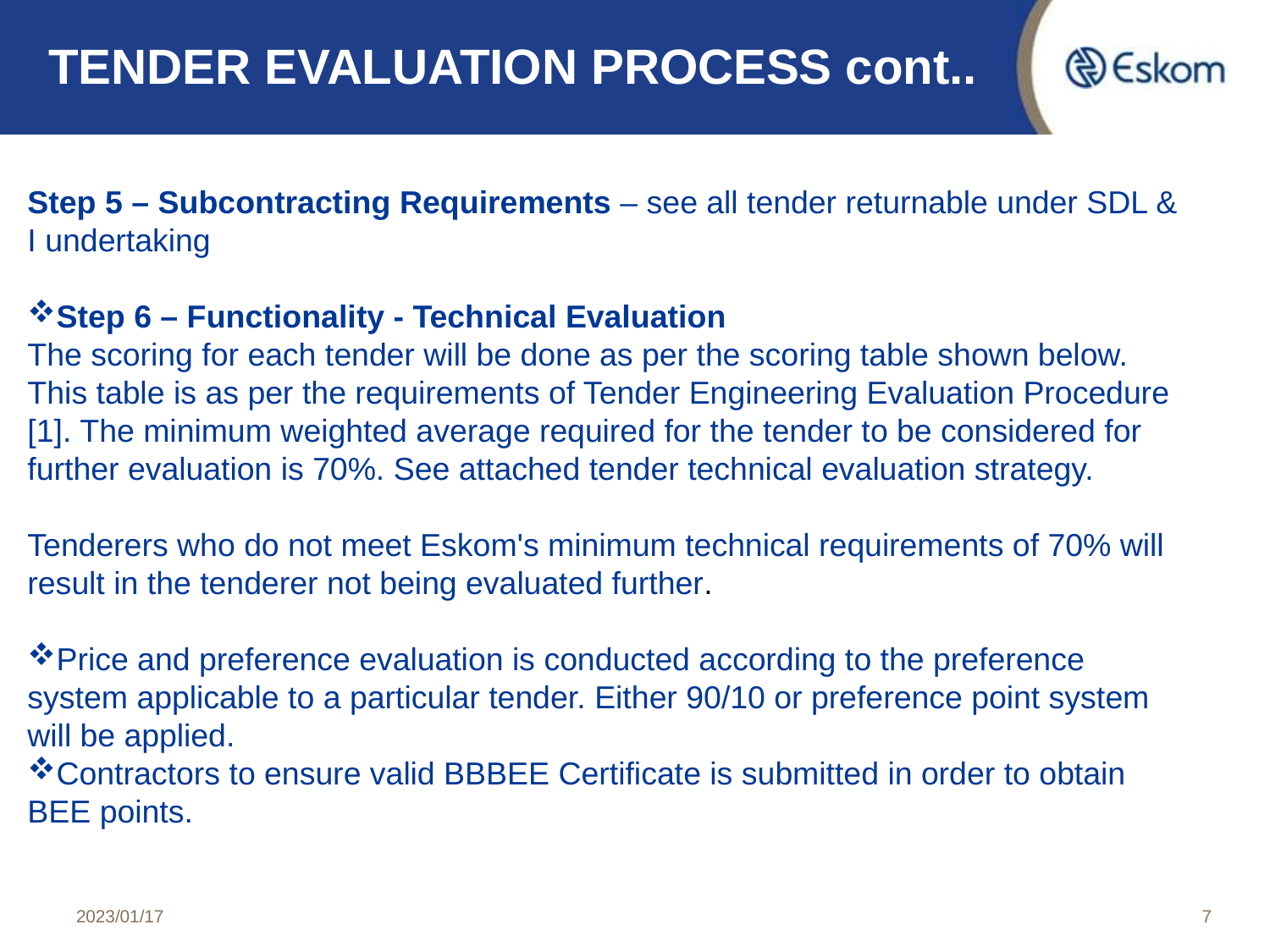

# TENDER EVALUATION PROCESS cont..

Step 5 – Subcontracting Requirements – see all tender returnable under SDL & I undertaking

Step 6 – Functionality - Technical Evaluation
The scoring for each tender will be done as per the scoring table shown below. This table is as per the requirements of Tender Engineering Evaluation Procedure [1]. The minimum weighted average required for the tender to be considered for further evaluation is 70%. See attached tender technical evaluation strategy.

Tenderers who do not meet Eskom's minimum technical requirements of 70% will result in the tenderer not being evaluated further.

Price and preference evaluation is conducted according to the preference system applicable to a particular tender. Either 90/10 or preference point system will be applied.
Contractors to ensure valid BBBEE Certificate is submitted in order to obtain BEE points.

2023/01/17
7